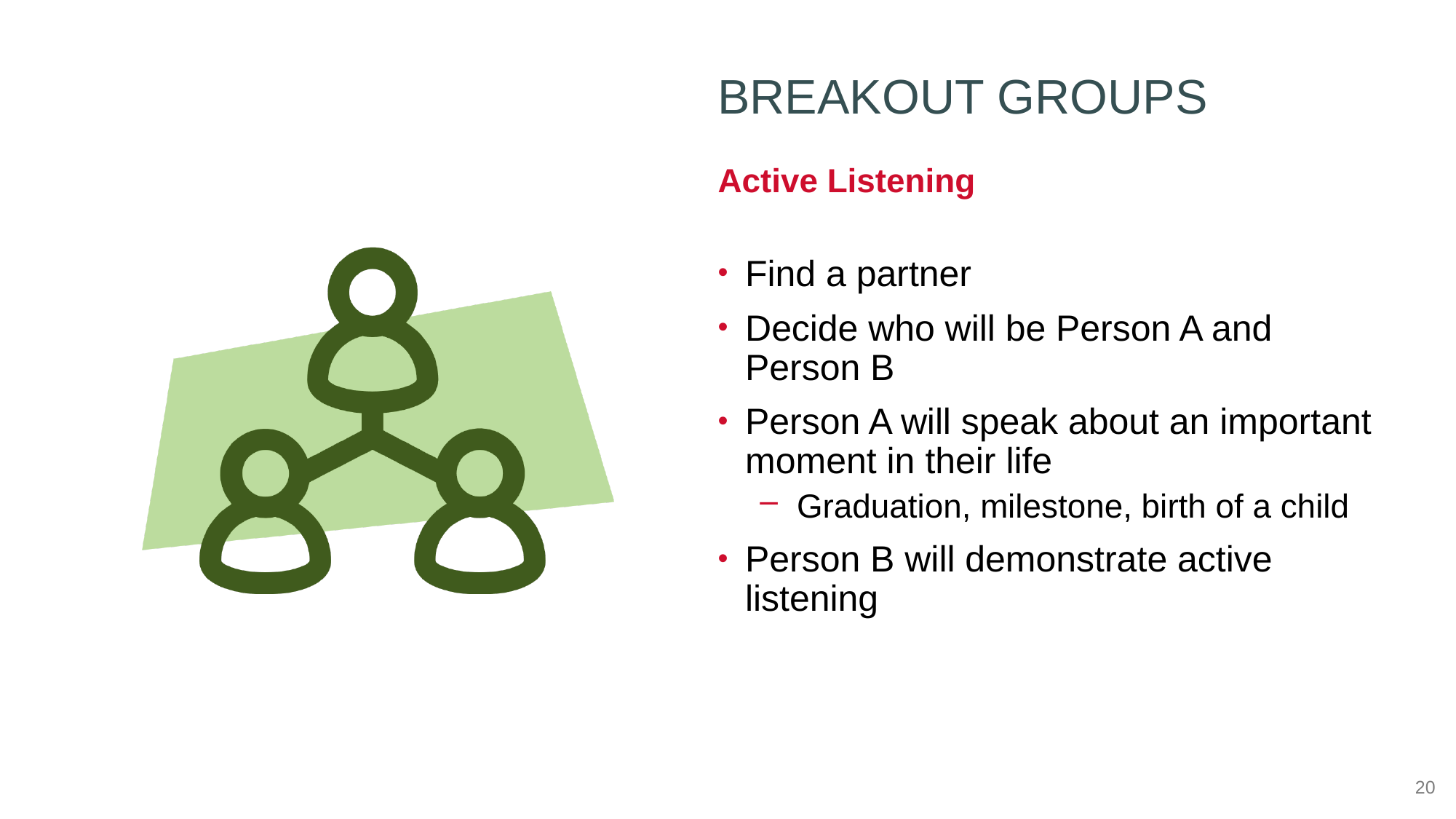

Active Listening
Find a partner
Decide who will be Person A and Person B
Person A will speak about an important moment in their life
Graduation, milestone, birth of a child
Person B will demonstrate active listening
20